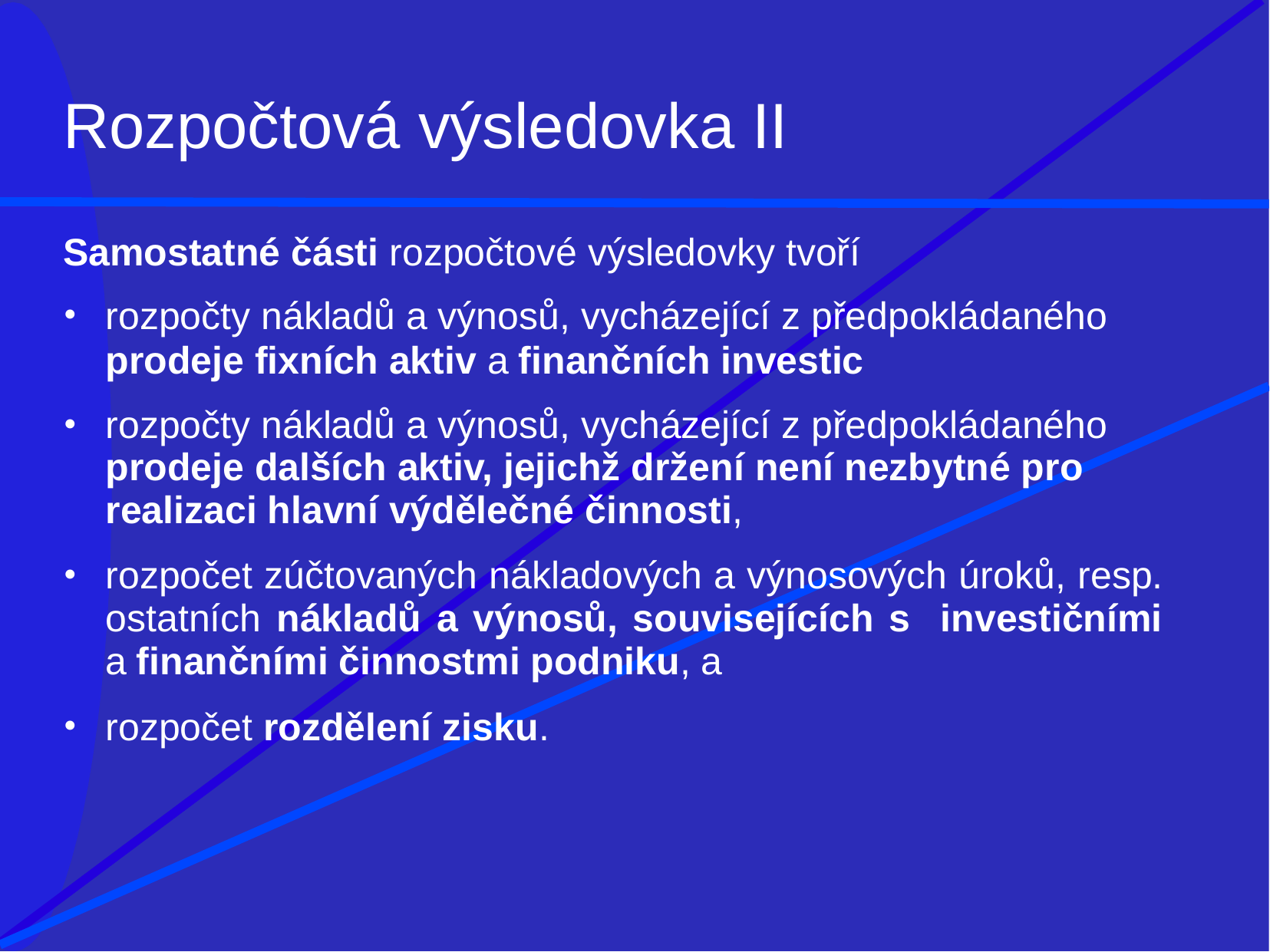

# Rozpočtová výsledovka II
Samostatné části rozpočtové výsledovky tvoří
rozpočty nákladů a výnosů, vycházející z předpokládaného
prodeje fixních aktiv a finančních investic
rozpočty nákladů a výnosů, vycházející z předpokládaného prodeje dalších aktiv, jejichž držení není nezbytné pro realizaci hlavní výdělečné činnosti,
rozpočet zúčtovaných nákladových a výnosových úroků, resp. ostatních nákladů a výnosů, souvisejících s  investičními a finančními činnostmi podniku, a
rozpočet rozdělení zisku.